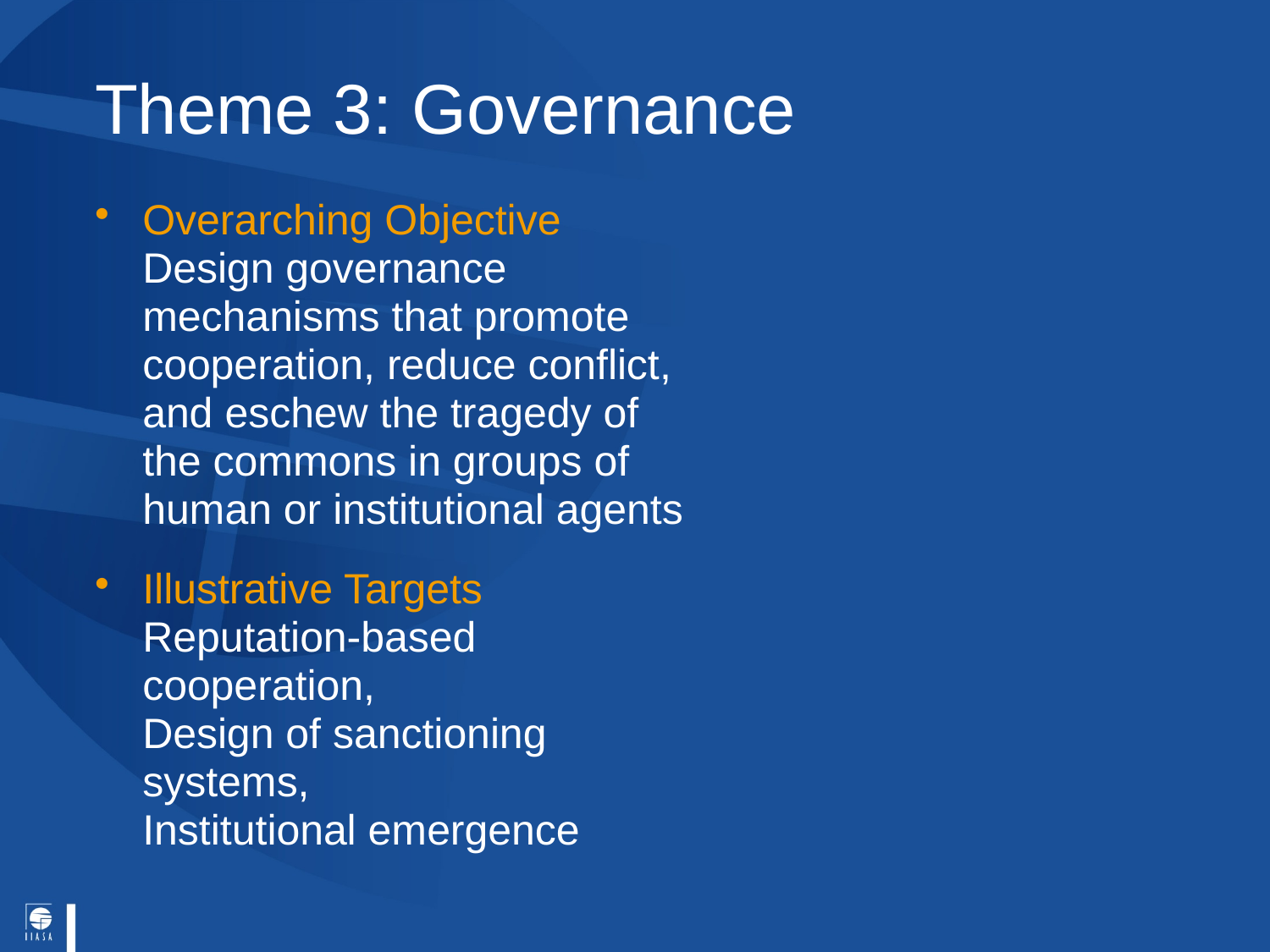

# Theme 3: Governance
Overarching Objective
Design governance mechanisms that promote cooperation, reduce conflict, and eschew the tragedy of the commons in groups of human or institutional agents
Illustrative Targets
Reputation-based cooperation,
Design of sanctioning systems,
Institutional emergence